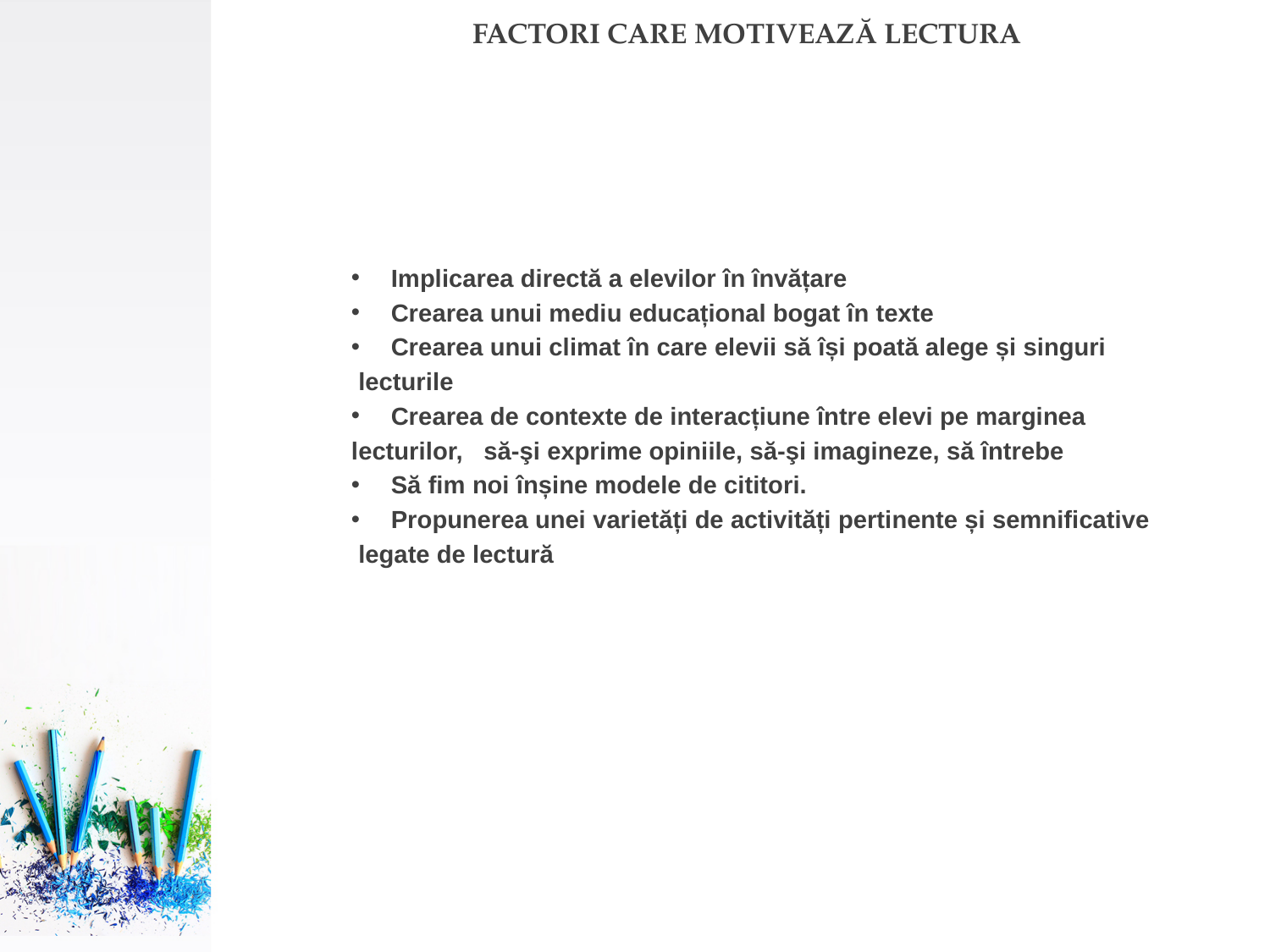

# FACTORI CARE MOTIVEAZĂ LECTURA

Implicarea directă a elevilor în învățare
Crearea unui mediu educațional bogat în texte
Crearea unui climat în care elevii să își poată alege și singuri
 lecturile
Crearea de contexte de interacțiune între elevi pe marginea
lecturilor,   să-şi exprime opiniile, să-şi imagineze, să întrebe
Să fim noi înșine modele de cititori.
Propunerea unei varietăți de activități pertinente și semnificative
 legate de lectură